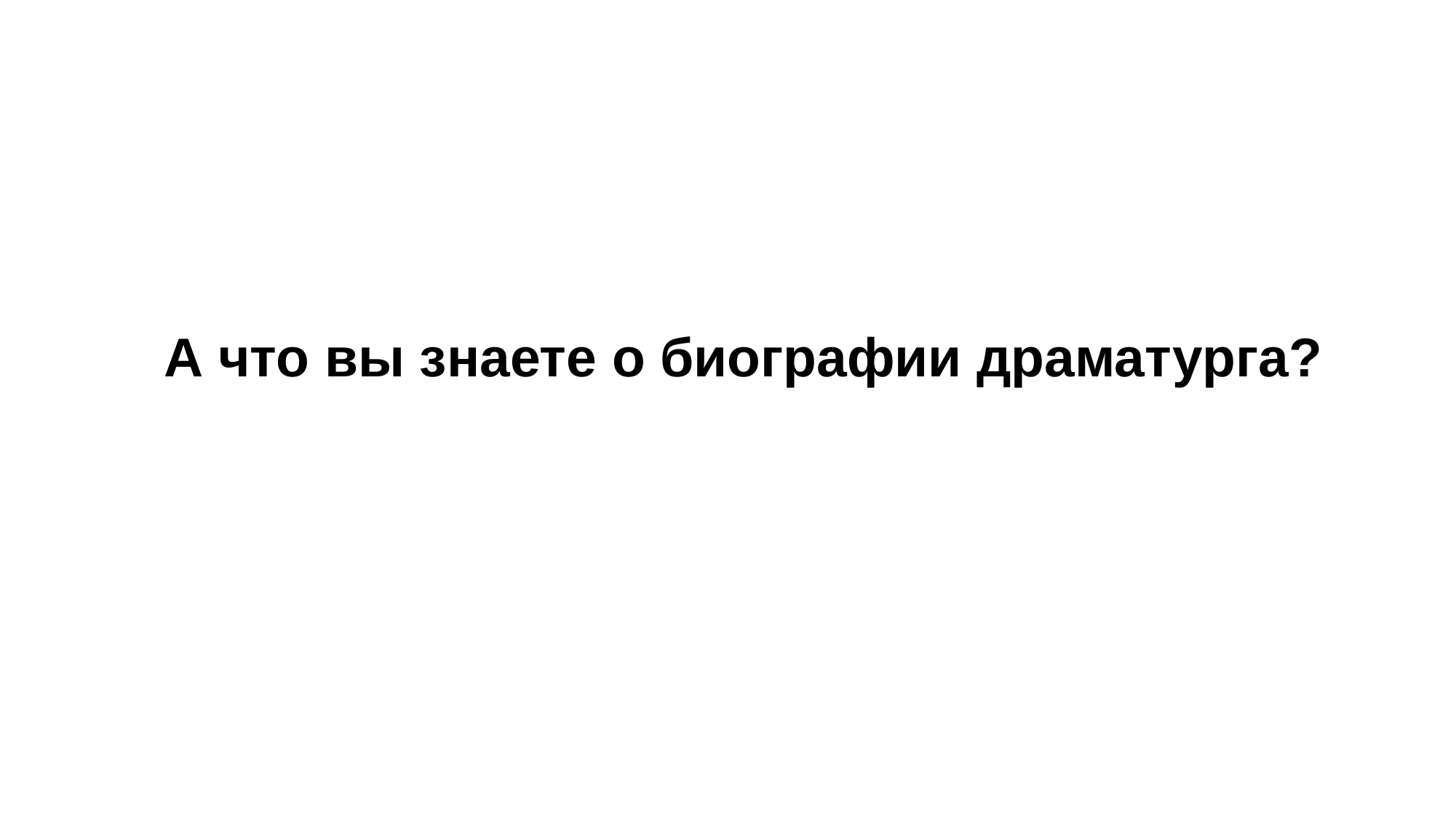

# А что вы знаете о биографии драматурга?